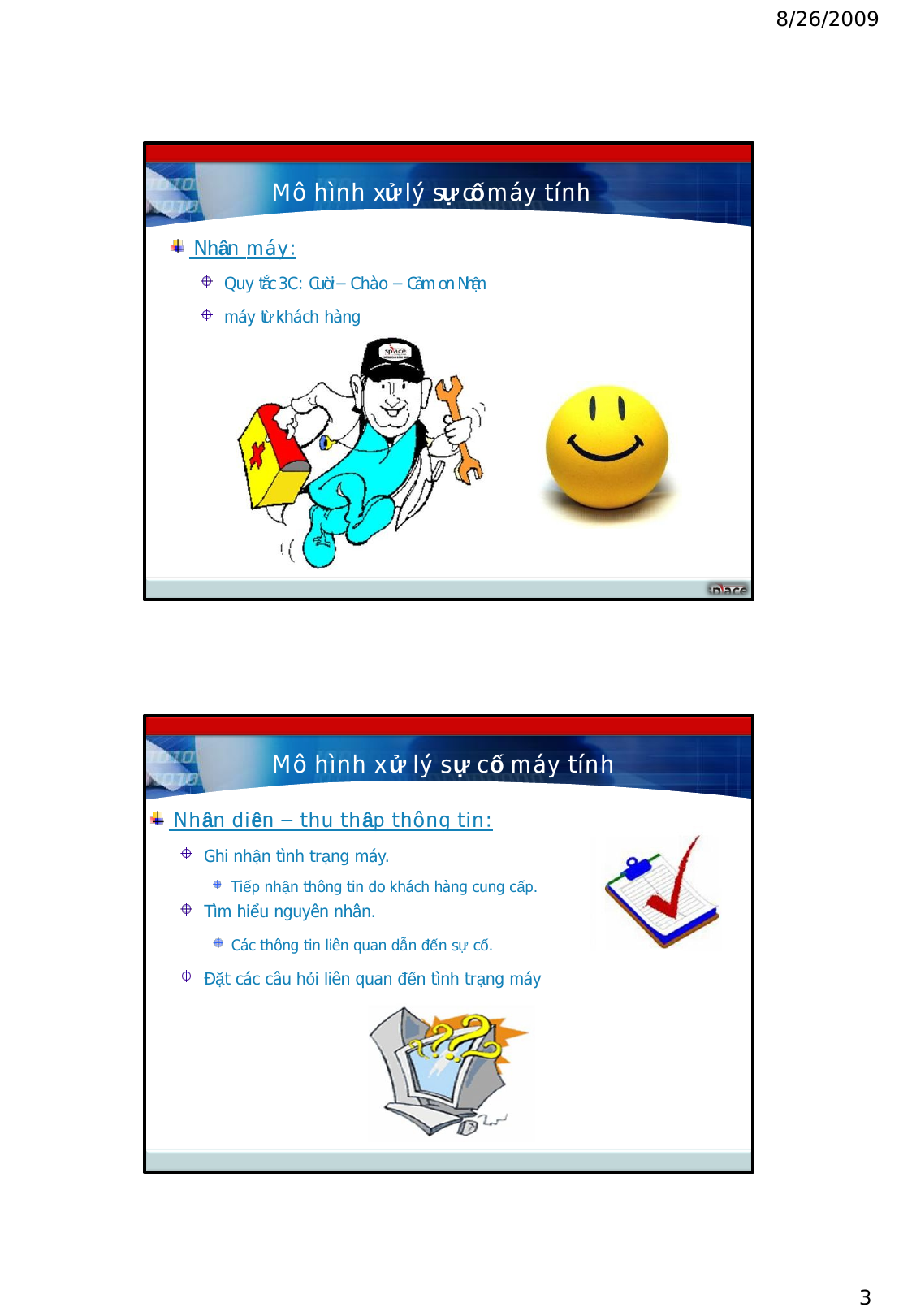

8/26/2009

Mô hình xử lý sự cố máy tính

 Nhận máy:
Quy tắc 3C: Cười – Chào – Cảm ơn  Nhận máy từ khách hàng

Mô hình xử lý sự cố máy tính

 Nhận diện – thu thập thông tin:
Ghi nhận tình trạng máy.
Tiếp nhận thông tin do khách hàng cung cấp.
Tìm hiểu nguyên nhân.
Các thông tin liên quan dẫn đến sự cố.
Đặt các câu hỏi liên quan đến tình trạng máy

3